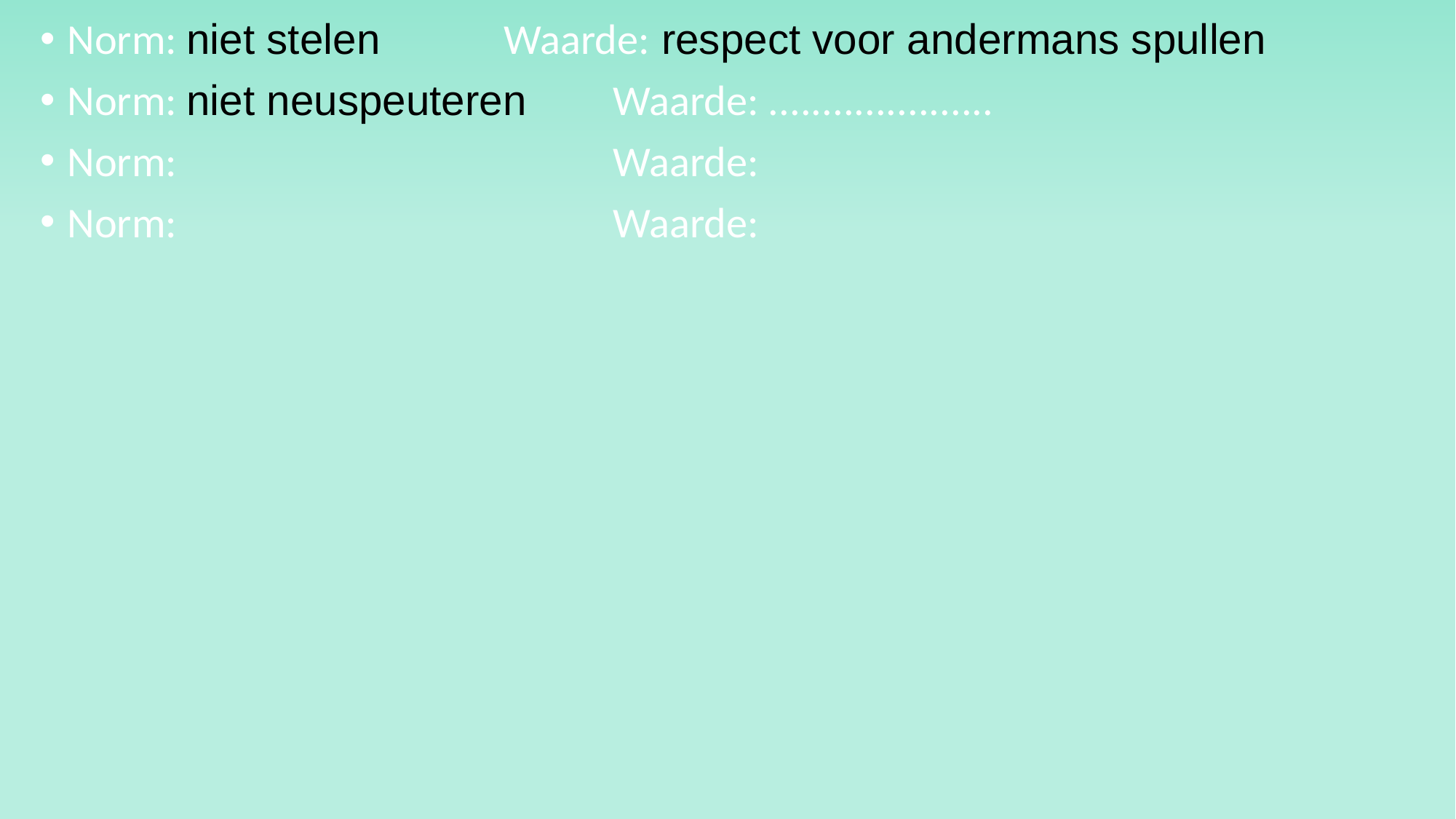

Norm: niet stelen		Waarde: respect voor andermans spullen
Norm: niet neuspeuteren	Waarde: .....................
Norm:				Waarde:
Norm:				Waarde: